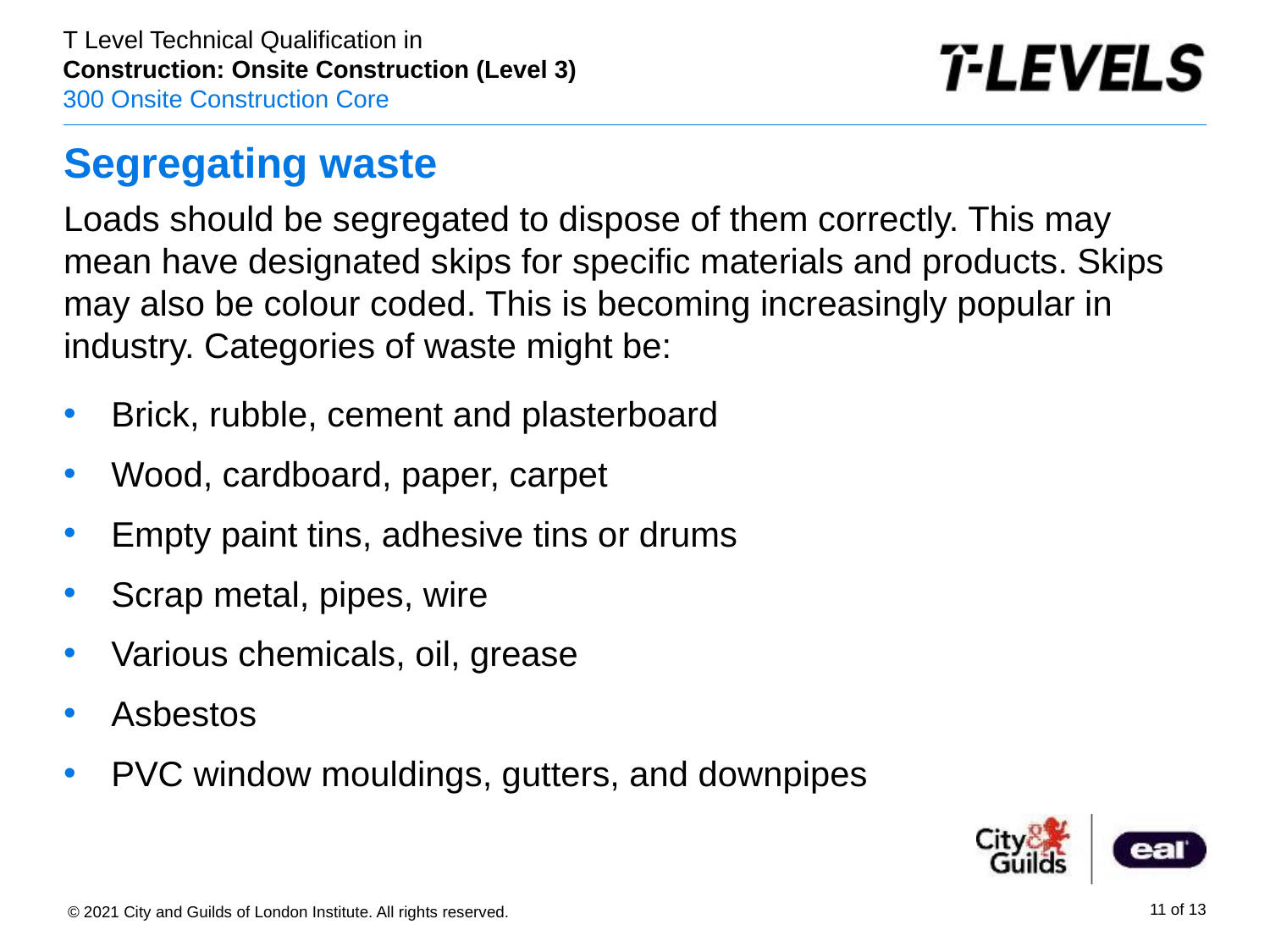

# Segregating waste
Loads should be segregated to dispose of them correctly. This may mean have designated skips for specific materials and products. Skips may also be colour coded. This is becoming increasingly popular in industry. Categories of waste might be:
Brick, rubble, cement and plasterboard
Wood, cardboard, paper, carpet
Empty paint tins, adhesive tins or drums
Scrap metal, pipes, wire
Various chemicals, oil, grease
Asbestos
PVC window mouldings, gutters, and downpipes